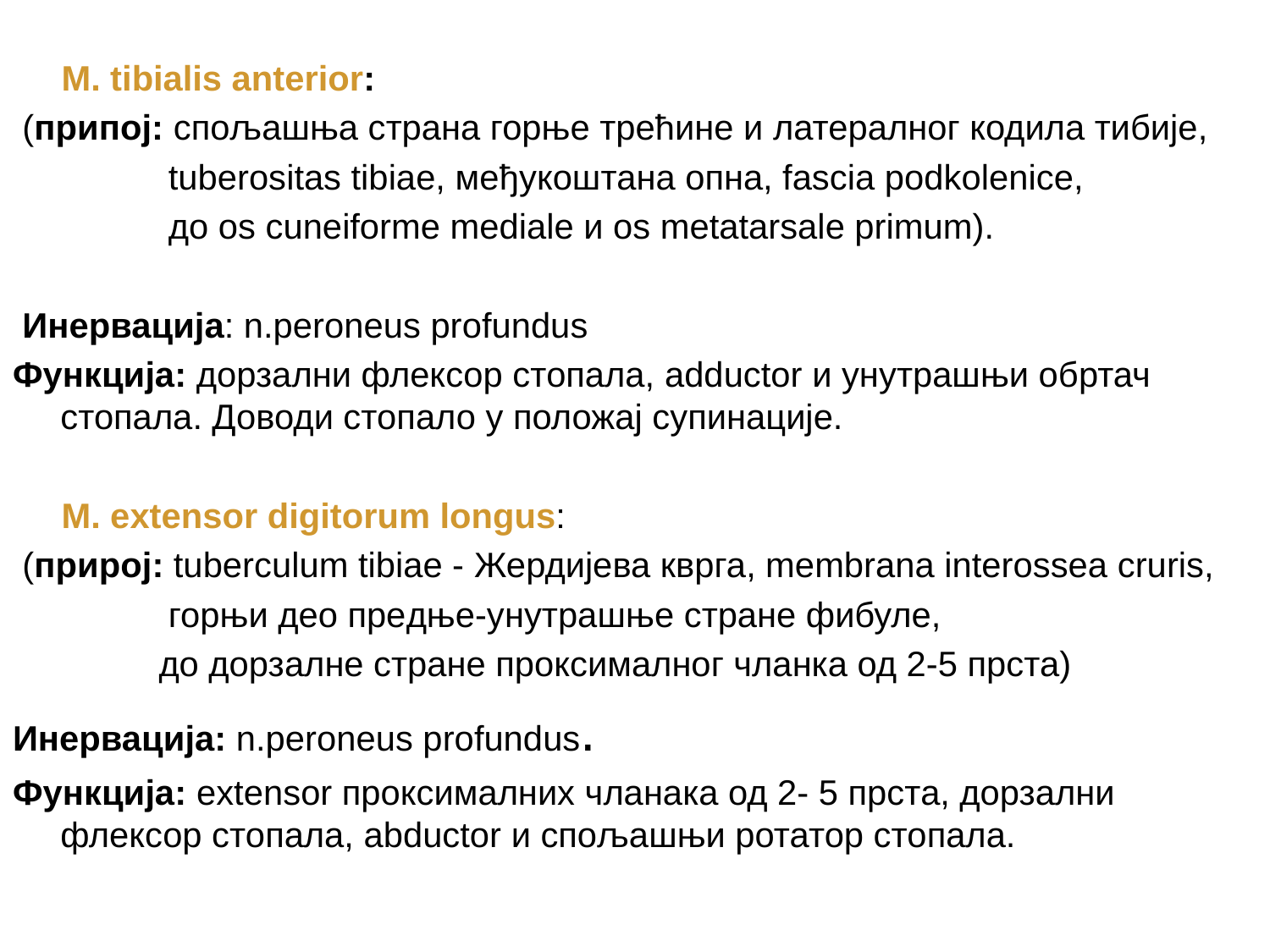

M. tibialis anterior:
 (припој: спољашња страна горње трећине и латералног кодила тибије,
                tuberositas tibiae, међукоштана опна, fascia podkolenice,
                до os cuneiforme mediale и os metatarsale primum).

 Инервацијa: n.peroneus profundus
Функција: дорзални флексор стопала, adductor и унутрашњи обртач стопала. Доводи стопало у положај супинације.

     M. extensor digitorum longus:
 (приpој: tuberculum tibiae - Жердијева кврга, membrana interossea cruris,
                горњи део предње-унутрашње стране фибуле,
               до дорзалне стране проксималног чланка од 2-5 прста)
Инервацијa: n.peroneus profundus.
Функција: extensor проксималних чланака од 2- 5 прста, дорзални флексор стопала, abductor и спољашњи ротатор стопала.